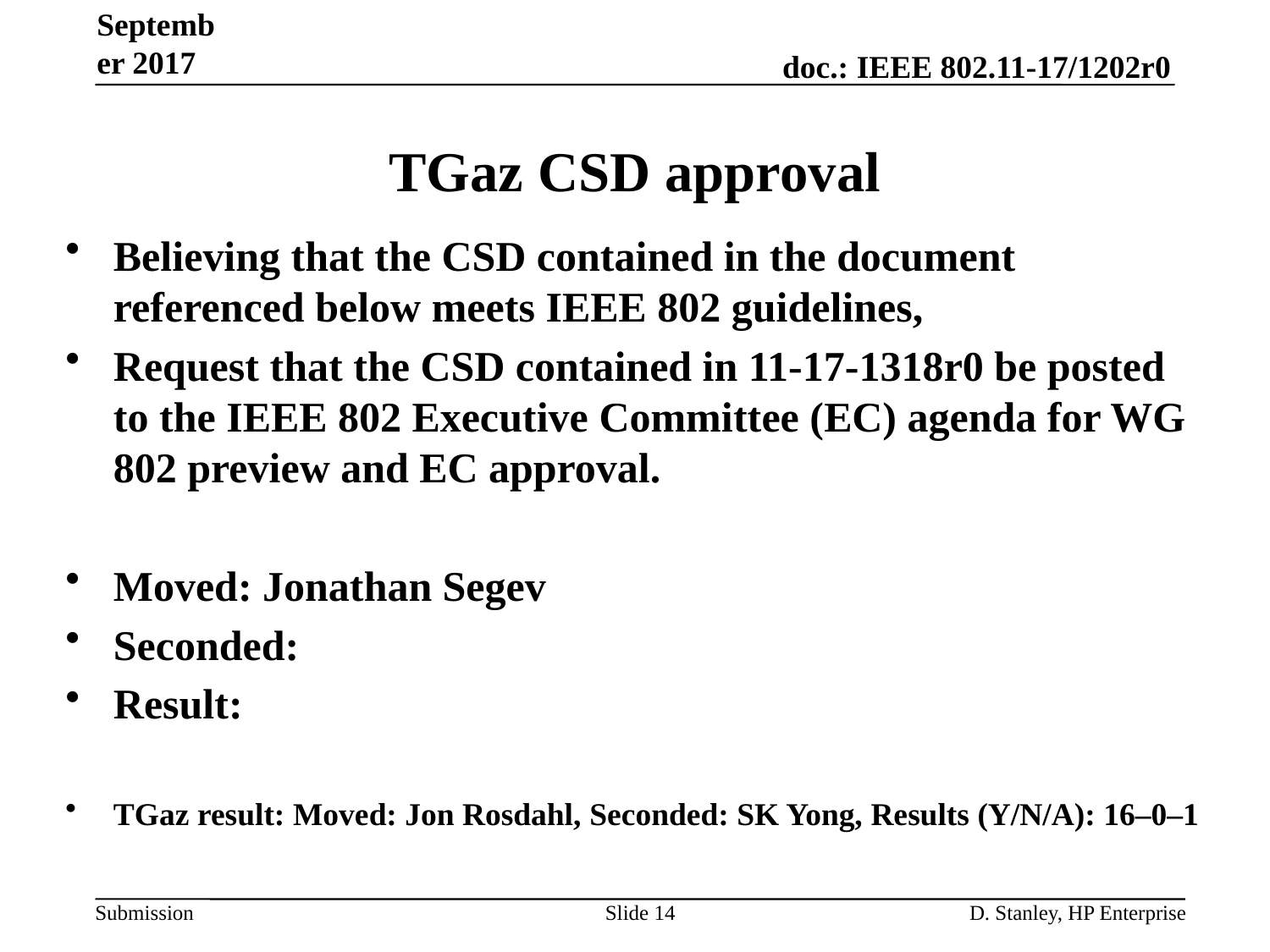

September 2017
# TGaz CSD approval
Believing that the CSD contained in the document referenced below meets IEEE 802 guidelines,
Request that the CSD contained in 11-17-1318r0 be posted to the IEEE 802 Executive Committee (EC) agenda for WG 802 preview and EC approval.

Moved: Jonathan Segev
Seconded:
Result:

TGaz result: Moved: Jon Rosdahl, Seconded: SK Yong, Results (Y/N/A): 16–0–1

Slide 14
D. Stanley, HP Enterprise